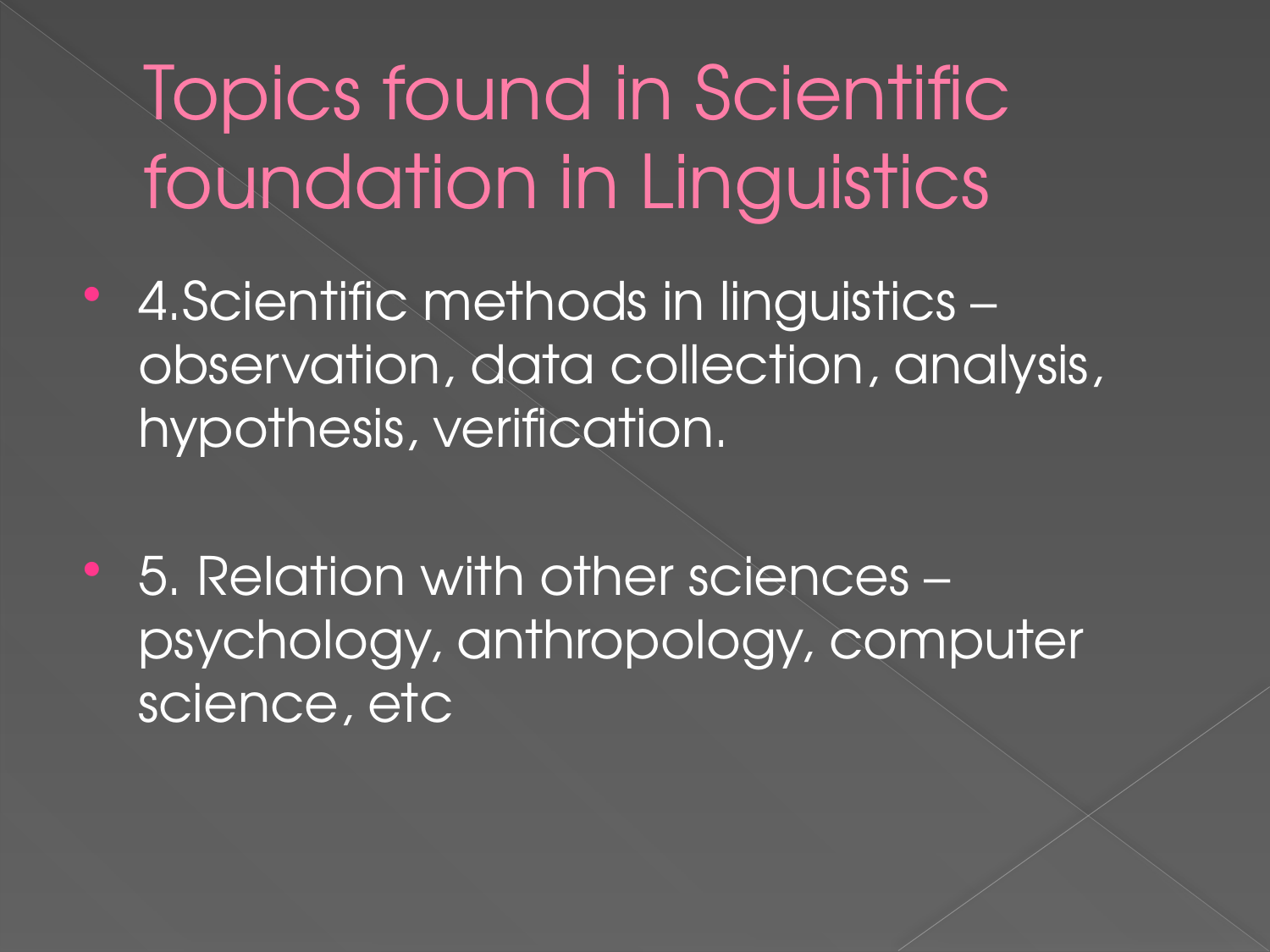

# Topics found in Scientific foundation in Linguistics
4.Scientific methods in linguistics – observation, data collection, analysis, hypothesis, verification.

5. Relation with other sciences – psychology, anthropology, computer science, etc